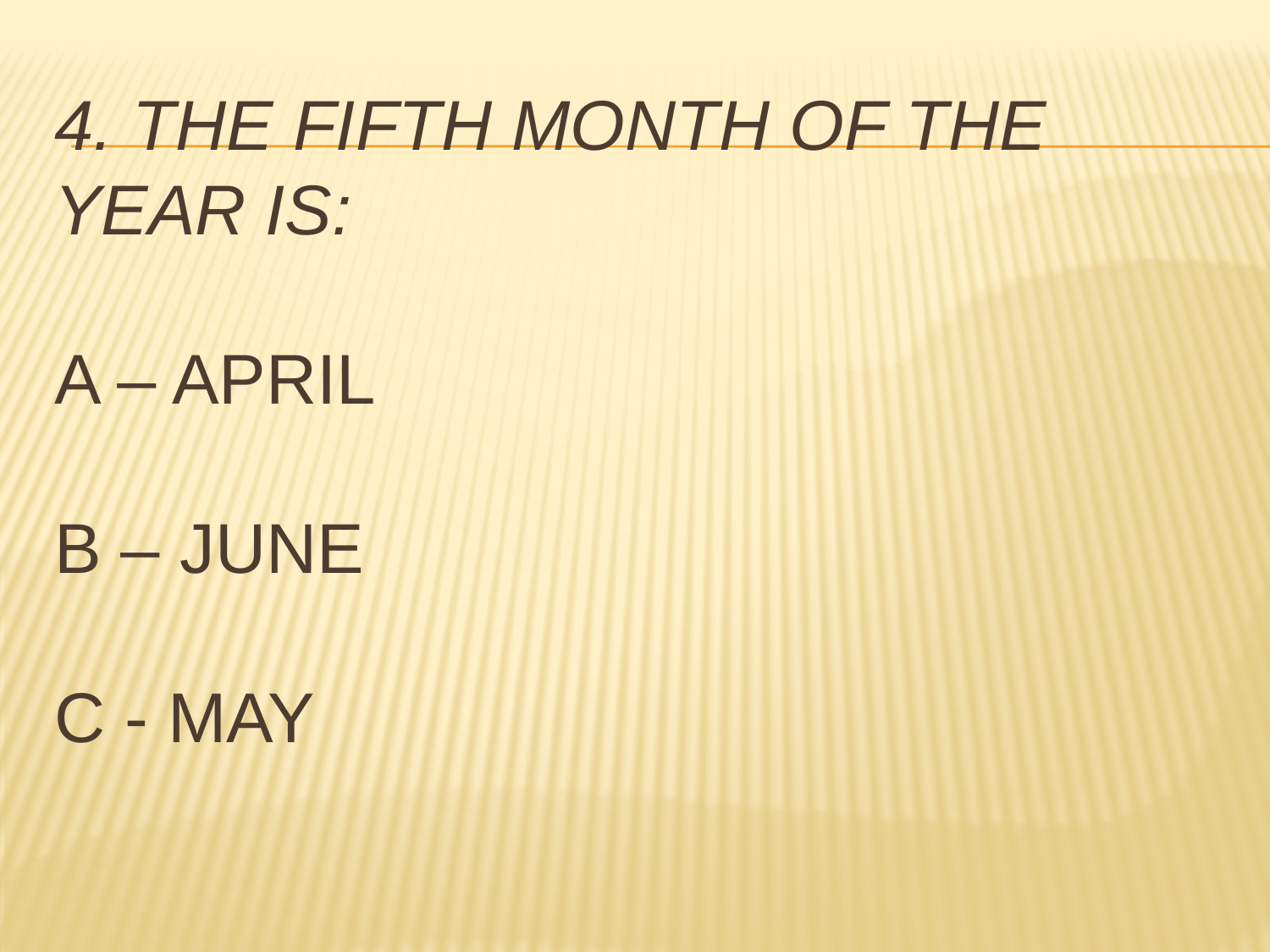

# 4. The fifth month of the year is: a – april b – june c - may